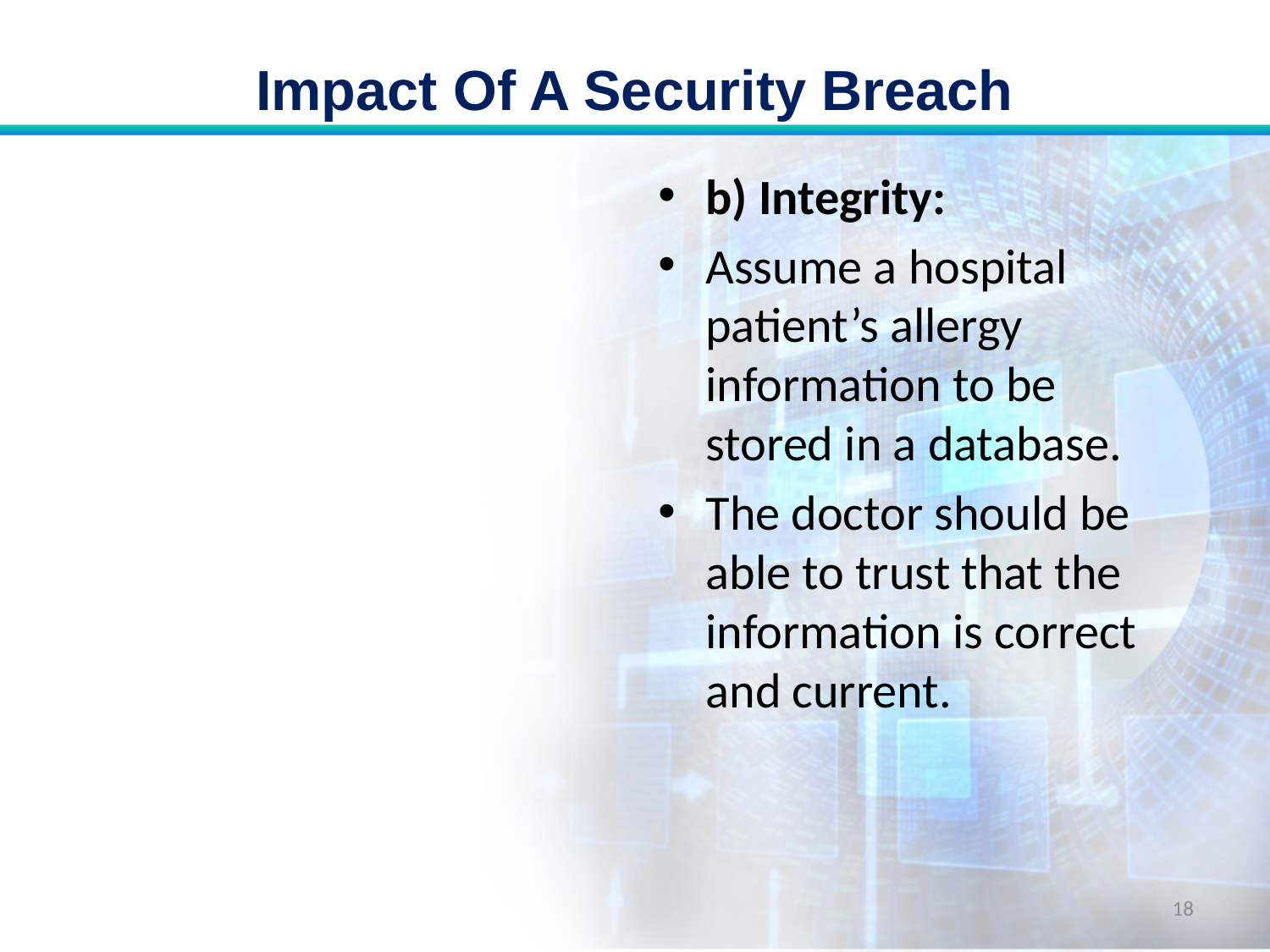

# Impact Of A Security Breach
b) Integrity:
Assume a hospital patient’s allergy information to be stored in a database.
The doctor should be able to trust that the information is correct and current.
18